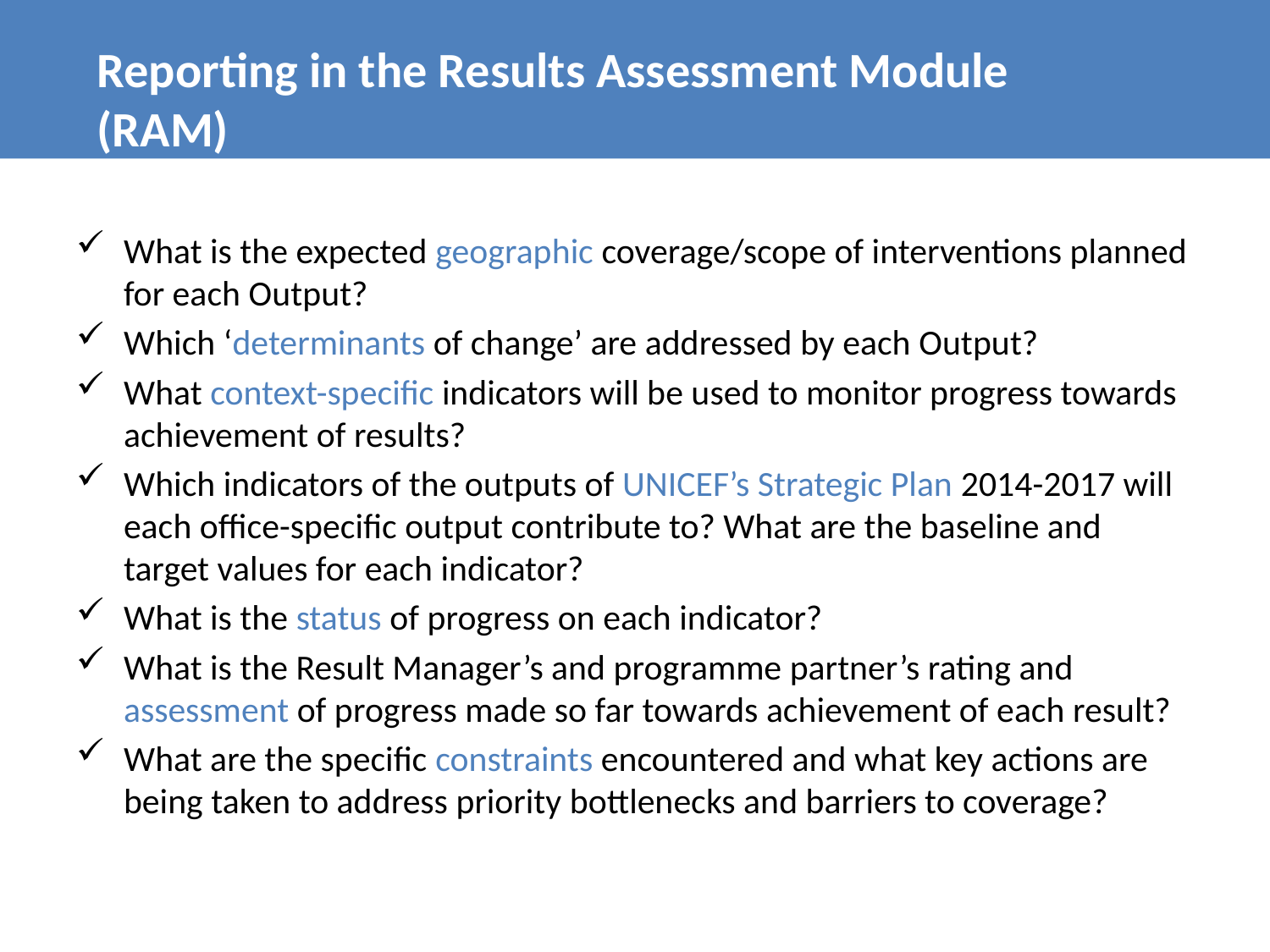

# Reporting in the Results Assessment Module (RAM)
What is the expected geographic coverage/scope of interventions planned for each Output?
Which ‘determinants of change’ are addressed by each Output?
What context-specific indicators will be used to monitor progress towards achievement of results?
Which indicators of the outputs of UNICEF’s Strategic Plan 2014-2017 will each office-specific output contribute to? What are the baseline and target values for each indicator?
What is the status of progress on each indicator?
What is the Result Manager’s and programme partner’s rating and assessment of progress made so far towards achievement of each result?
What are the specific constraints encountered and what key actions are being taken to address priority bottlenecks and barriers to coverage?